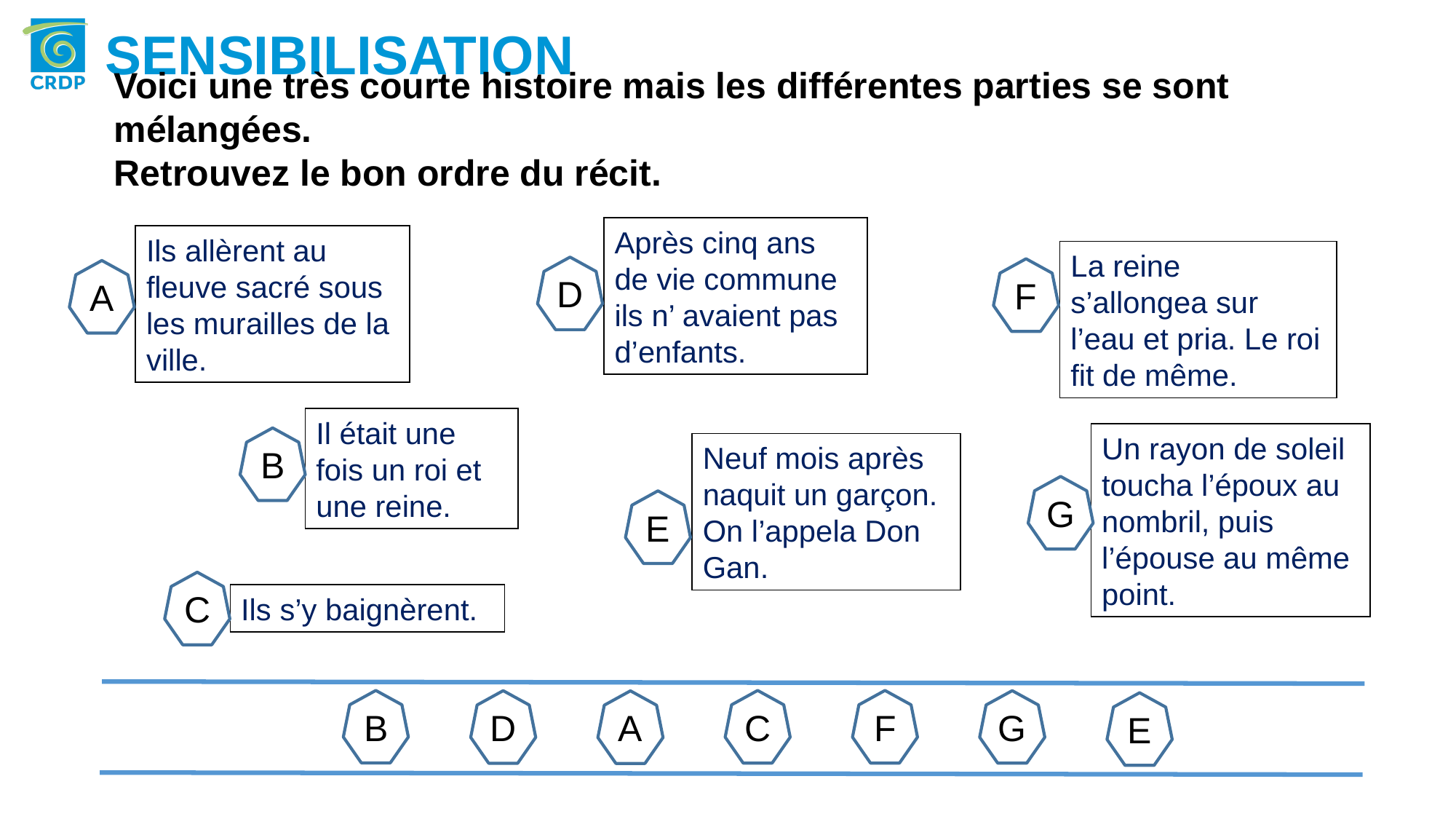

SENSIBILISATION
Voici une très courte histoire mais les différentes parties se sont mélangées.
Retrouvez le bon ordre du récit.
Après cinq ans de vie commune ils n’ avaient pas d’enfants.
Ils allèrent au fleuve sacré sous les murailles de la ville.
La reine s’allongea sur l’eau et pria. Le roi fit de même.
D
F
A
Il était une fois un roi et une reine.
Un rayon de soleil toucha l’époux au nombril, puis l’épouse au même point.
B
Neuf mois après naquit un garçon. On l’appela Don Gan.
G
E
C
Ils s’y baignèrent.
B
C
F
D
G
A
E